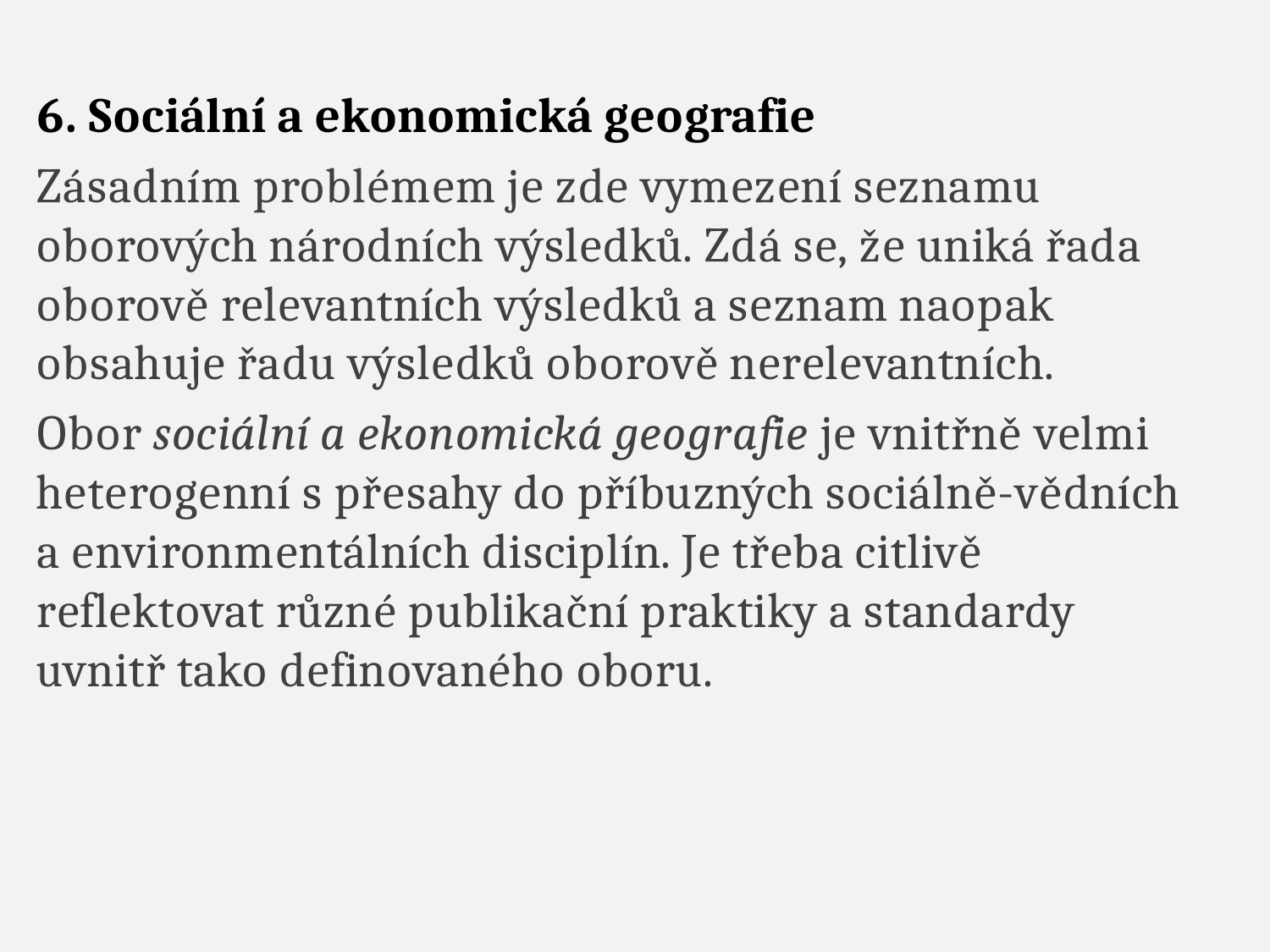

6. Sociální a ekonomická geografie
Zásadním problémem je zde vymezení seznamu oborových národních výsledků. Zdá se, že uniká řada oborově relevantních výsledků a seznam naopak obsahuje řadu výsledků oborově nerelevantních.
Obor sociální a ekonomická geografie je vnitřně velmi heterogenní s přesahy do příbuzných sociálně-vědních a environmentálních disciplín. Je třeba citlivě reflektovat různé publikační praktiky a standardy uvnitř tako definovaného oboru.